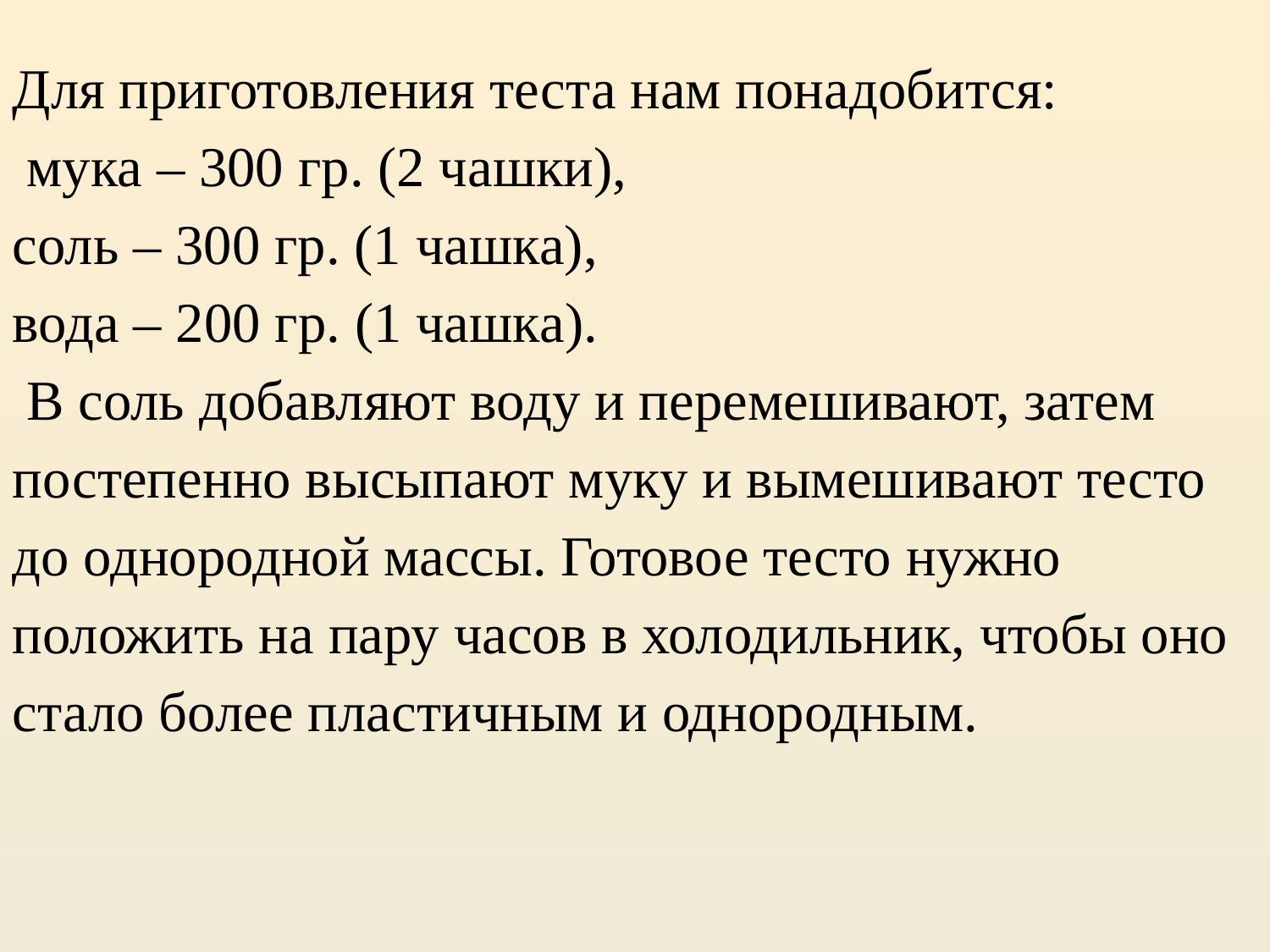

Для приготовления теста нам понадобится:
 мука – 300 гр. (2 чашки),
соль – 300 гр. (1 чашка),
вода – 200 гр. (1 чашка).
 В соль добавляют воду и перемешивают, затем постепенно высыпают муку и вымешивают тесто до однородной массы. Готовое тесто нужно положить на пару часов в холодильник, чтобы оно стало более пластичным и однородным.